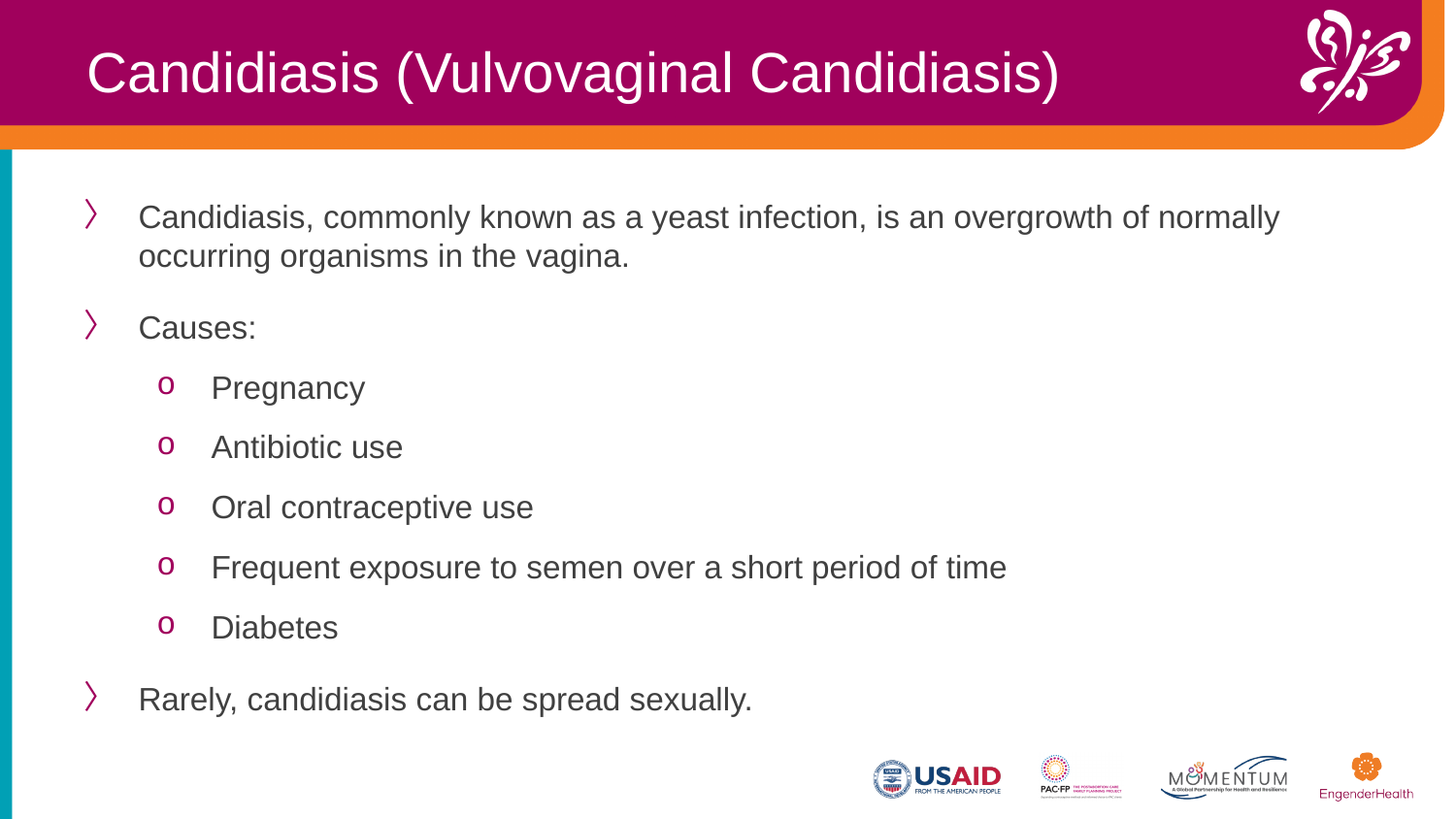

Candidiasis (Vulvovaginal Candidiasis)
Candidiasis, commonly known as a yeast infection, is an overgrowth of normally occurring organisms in the vagina.
Causes:
Pregnancy
Antibiotic use
Oral contraceptive use
Frequent exposure to semen over a short period of time
Diabetes
​Rarely, candidiasis can be spread sexually.